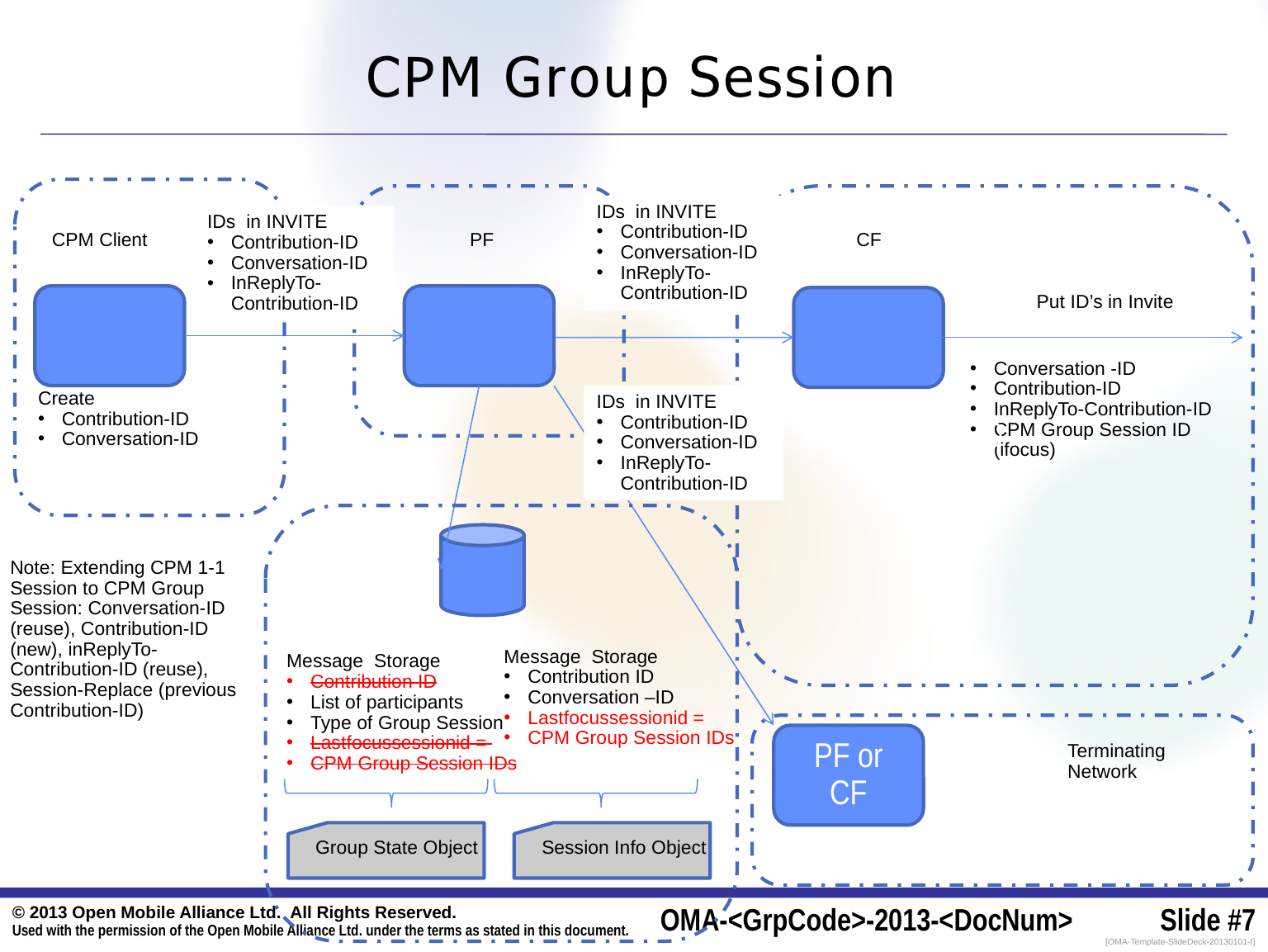

# CPM Group Session

0
IDs  in INVITE
Contribution-ID
Conversation-ID
InReplyTo-Contribution-ID
IDs  in INVITE
Contribution-ID
Conversation-ID
InReplyTo-Contribution-ID
CPM Client
PF
CF
Put ID’s in Invite

Conversation -ID
Contribution-ID
InReplyTo-Contribution-ID
CPM Group Session ID (ifocus)

Create
Contribution-ID
Conversation-ID
IDs  in INVITE
Contribution-ID
Conversation-ID
InReplyTo-Contribution-ID

Note: Extending CPM 1-1 Session to CPM Group Session: Conversation-ID (reuse), Contribution-ID (new), inReplyTo-Contribution-ID (reuse), Session-Replace (previous Contribution-ID)
Message  Storage
Contribution ID
Conversation –ID
Lastfocussessionid =
CPM Group Session IDs

Message  Storage
Contribution ID
List of participants
Type of Group Session
Lastfocussessionid =
CPM Group Session IDs

0
PF or CF
Terminating
Network

Group State Object
Session Info Object